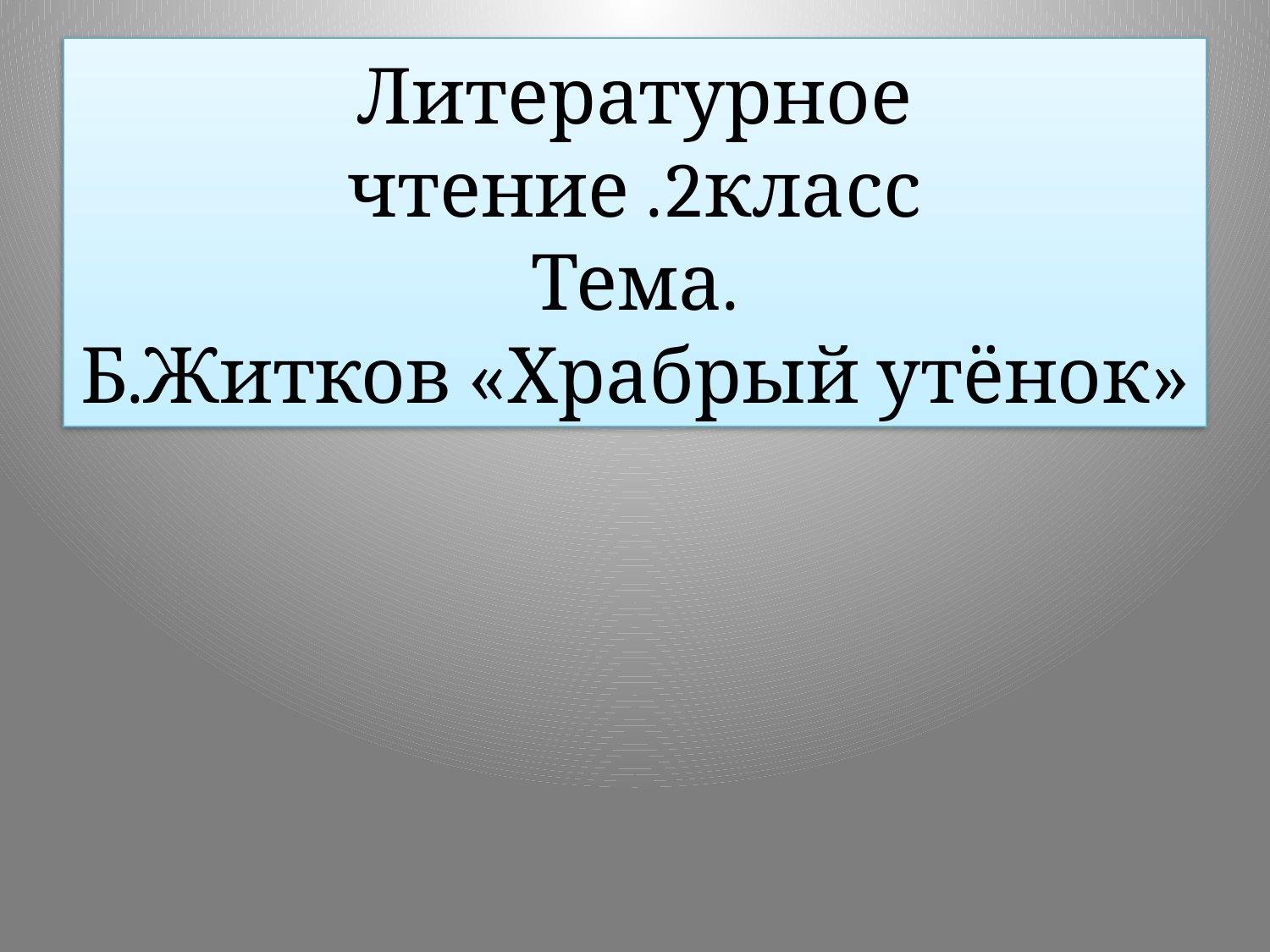

# Литературное чтение .2класс Тема. Б.Житков «Храбрый утёнок»